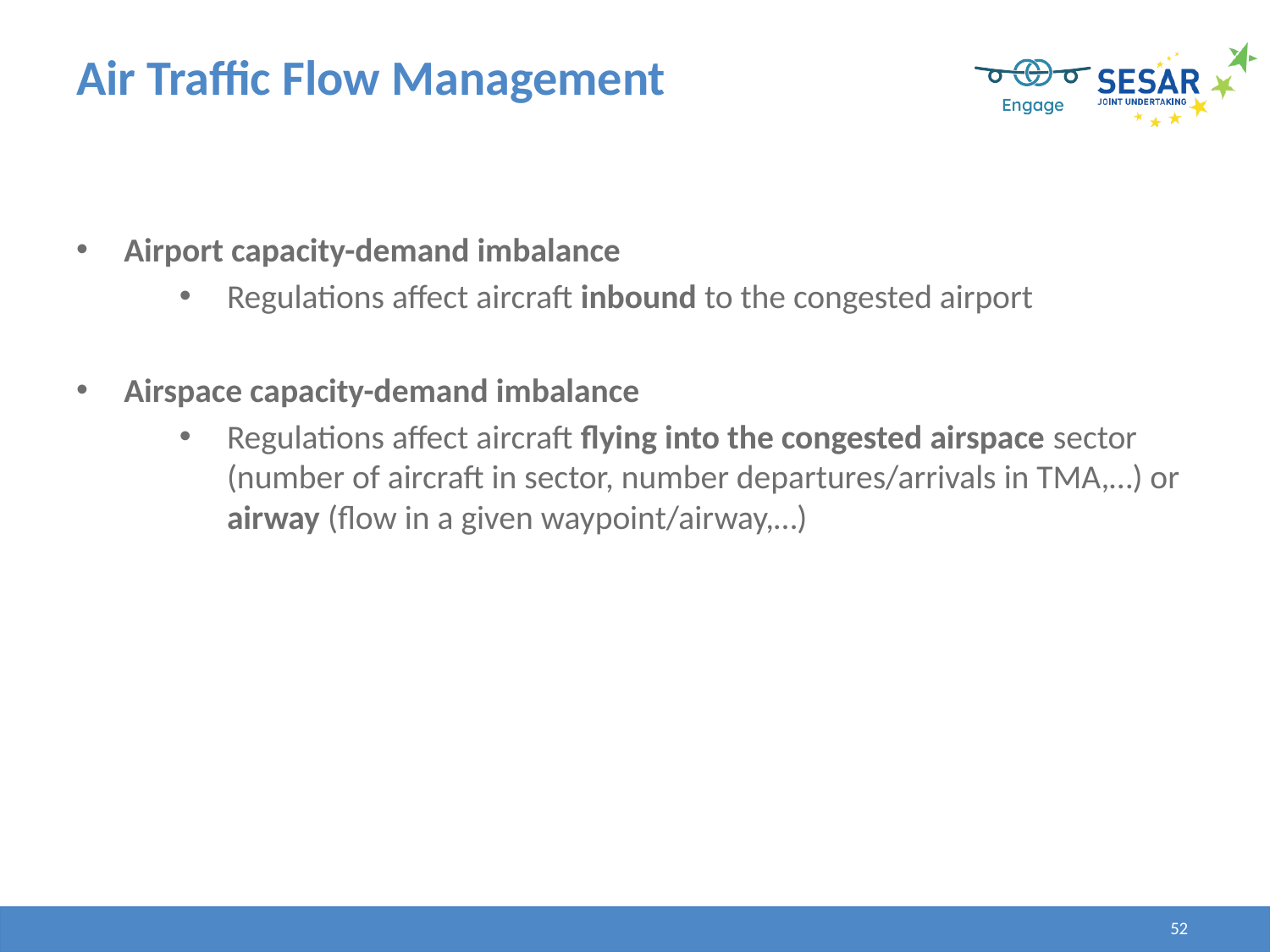

# Air Traffic Flow Management
Airport capacity-demand imbalance
Regulations affect aircraft inbound to the congested airport

Airspace capacity-demand imbalance
Regulations affect aircraft flying into the congested airspace sector (number of aircraft in sector, number departures/arrivals in TMA,…) or airway (flow in a given waypoint/airway,…)

52